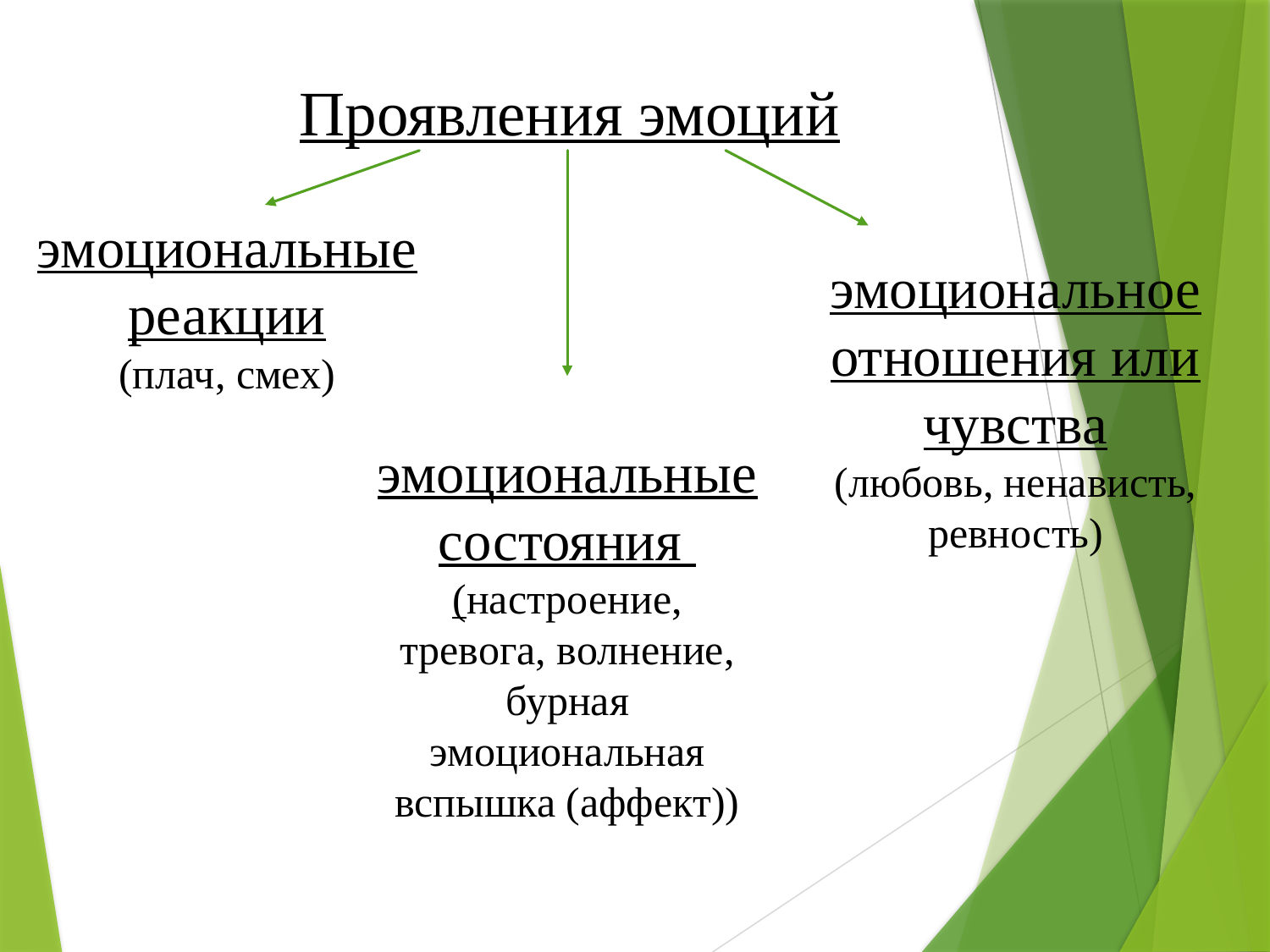

Проявления эмоций
эмоциональные реакции
(плач, смех)
эмоциональное отношения или чувства
(любовь, ненависть, ревность)
эмоциональные состояния  (настроение, тревога, волнение, бурная эмоциональная вспышка (аффект))